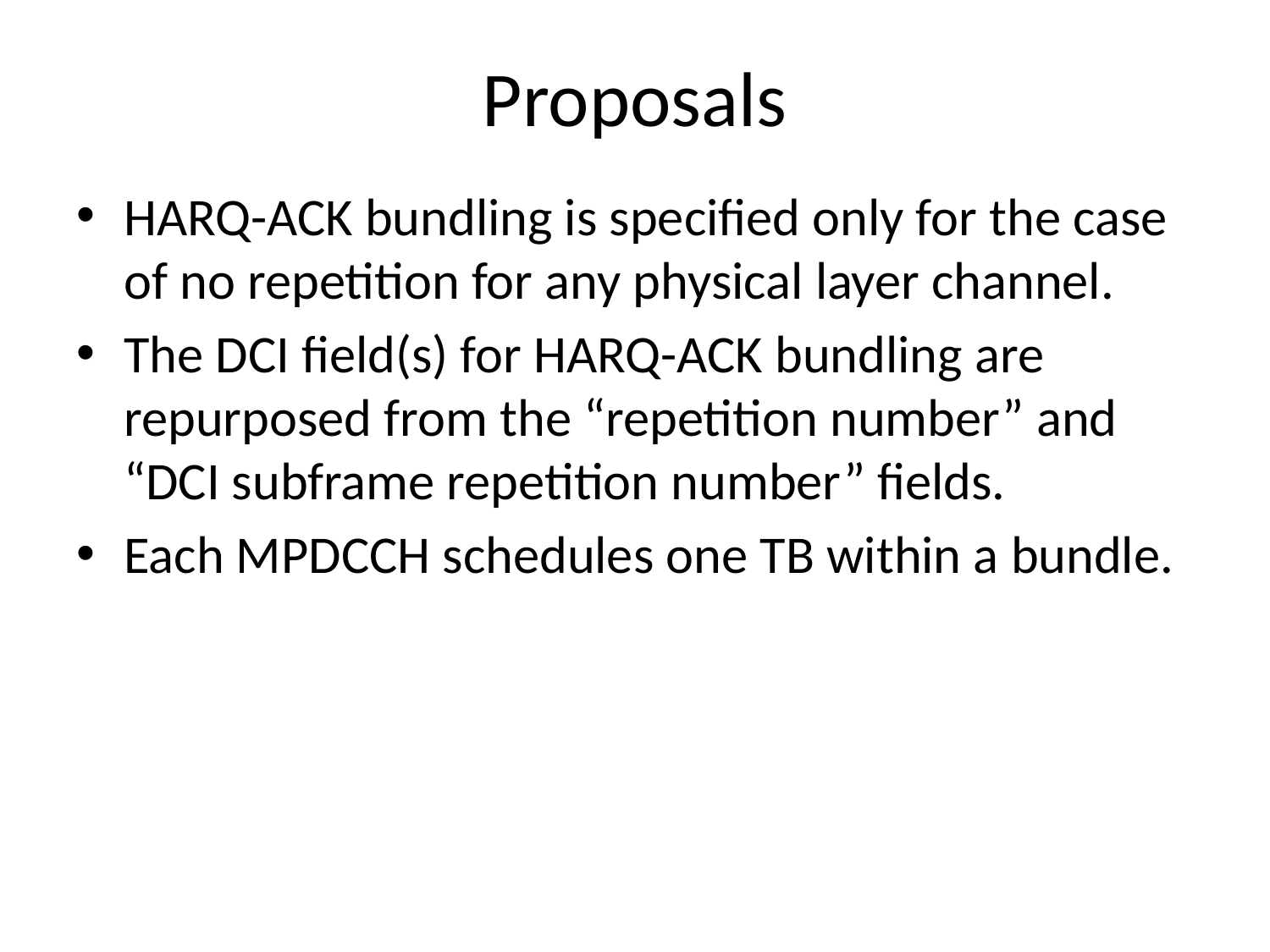

# Proposals
HARQ-ACK bundling is specified only for the case of no repetition for any physical layer channel.
The DCI field(s) for HARQ-ACK bundling are repurposed from the “repetition number” and “DCI subframe repetition number” fields.
Each MPDCCH schedules one TB within a bundle.